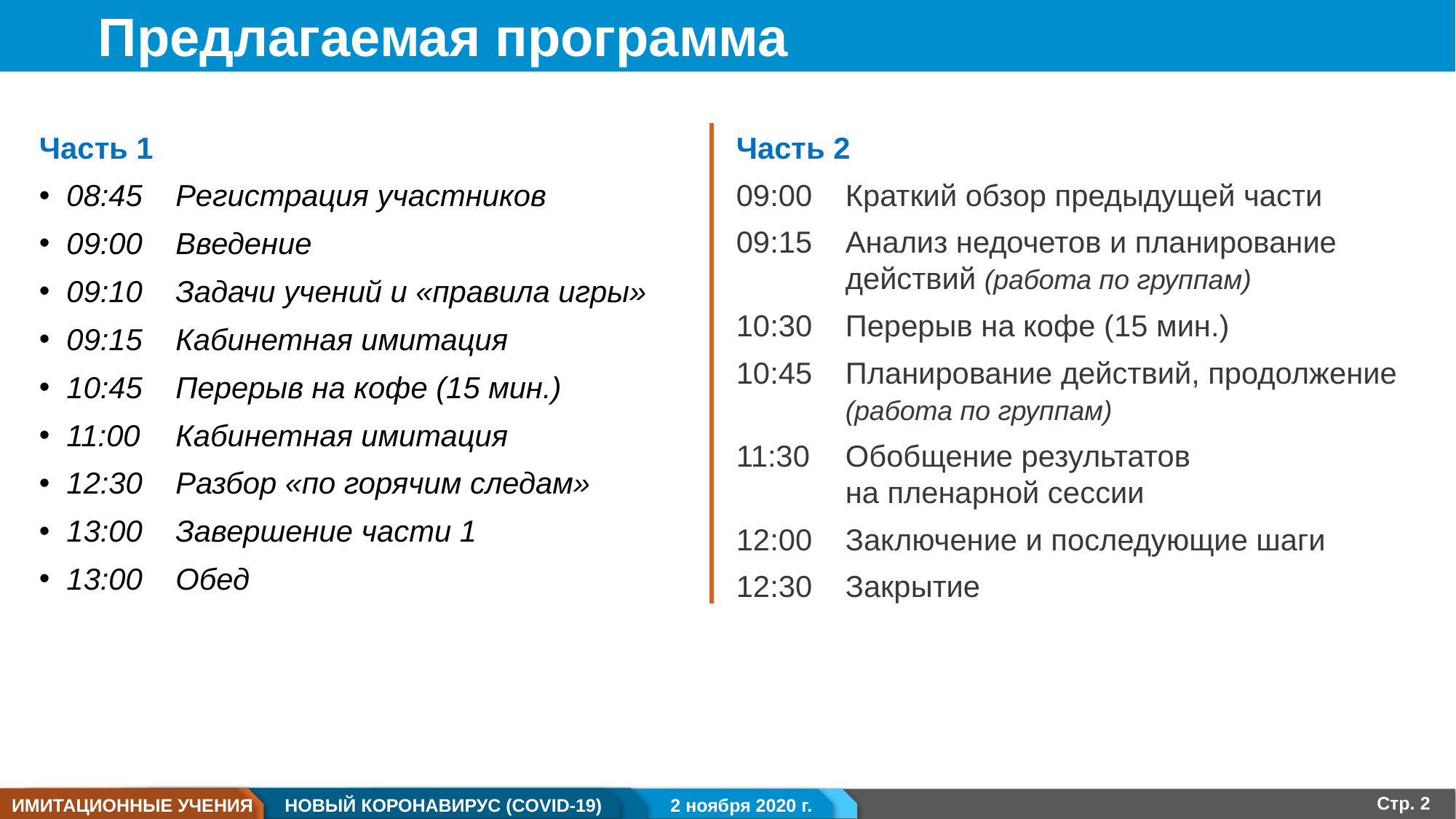

# Предлагаемая программа
Часть 1
08:45	Регистрация участников
09:00	Введение
09:10	Задачи учений и «правила игры»
09:15	Кабинетная имитация
10:45	Перерыв на кофе (15 мин.)
11:00	Кабинетная имитация
12:30	Разбор «по горячим следам»
13:00	Завершение части 1
13:00	Обед
Часть 2
09:00	Краткий обзор предыдущей части
09:15	Анализ недочетов и планирование
	действий (работа по группам)
10:30	Перерыв на кофе (15 мин.)
10:45	Планирование действий, продолжение
	(работа по группам)
11:30	Обобщение результатов
	на пленарной сессии
12:00	Заключение и последующие шаги
12:30	Закрытие